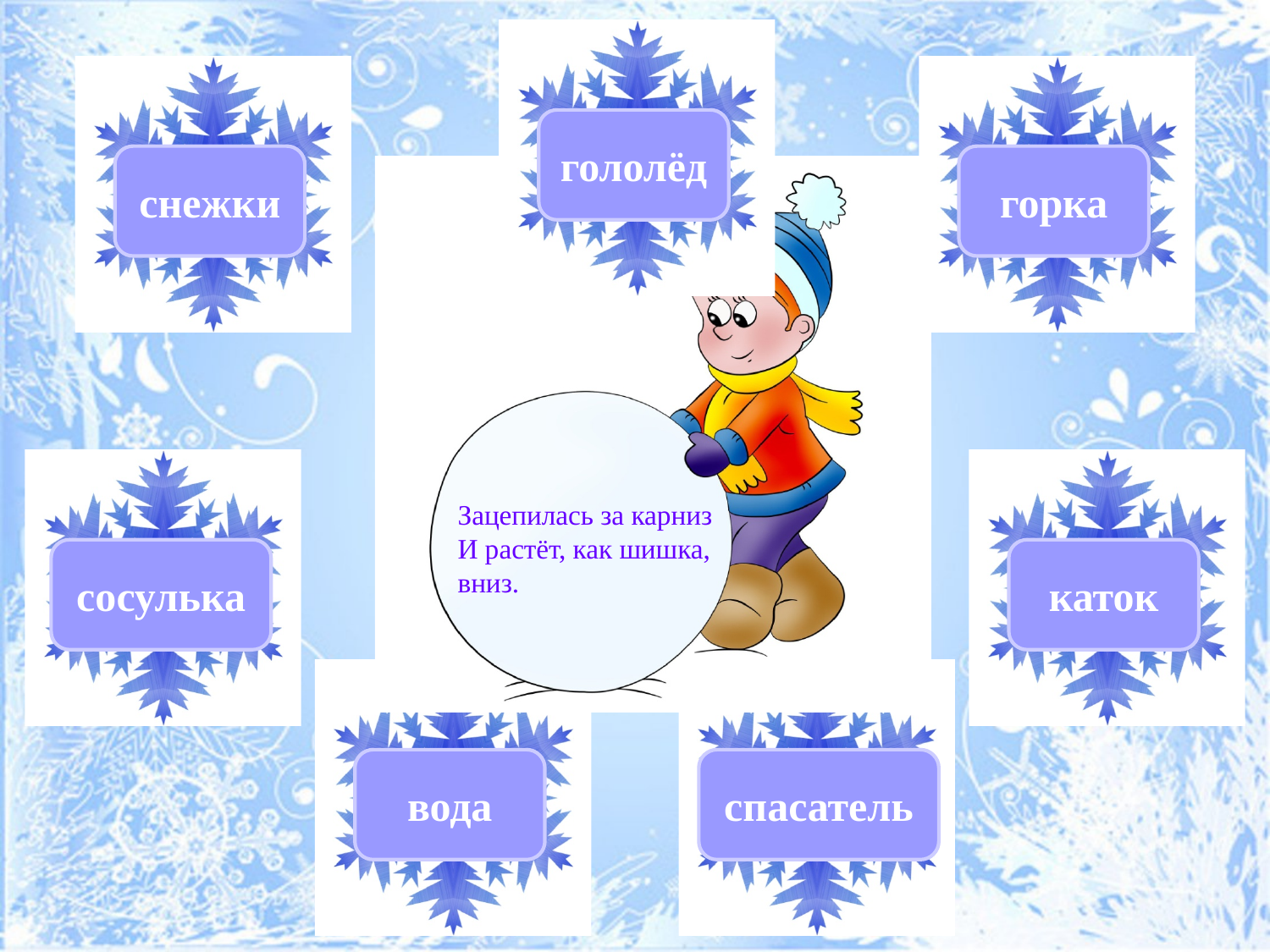

гололёд

снежки

горка

Зацепилась за карниз
И растёт, как шишка, вниз.

сосулька

каток

вода

спасатель